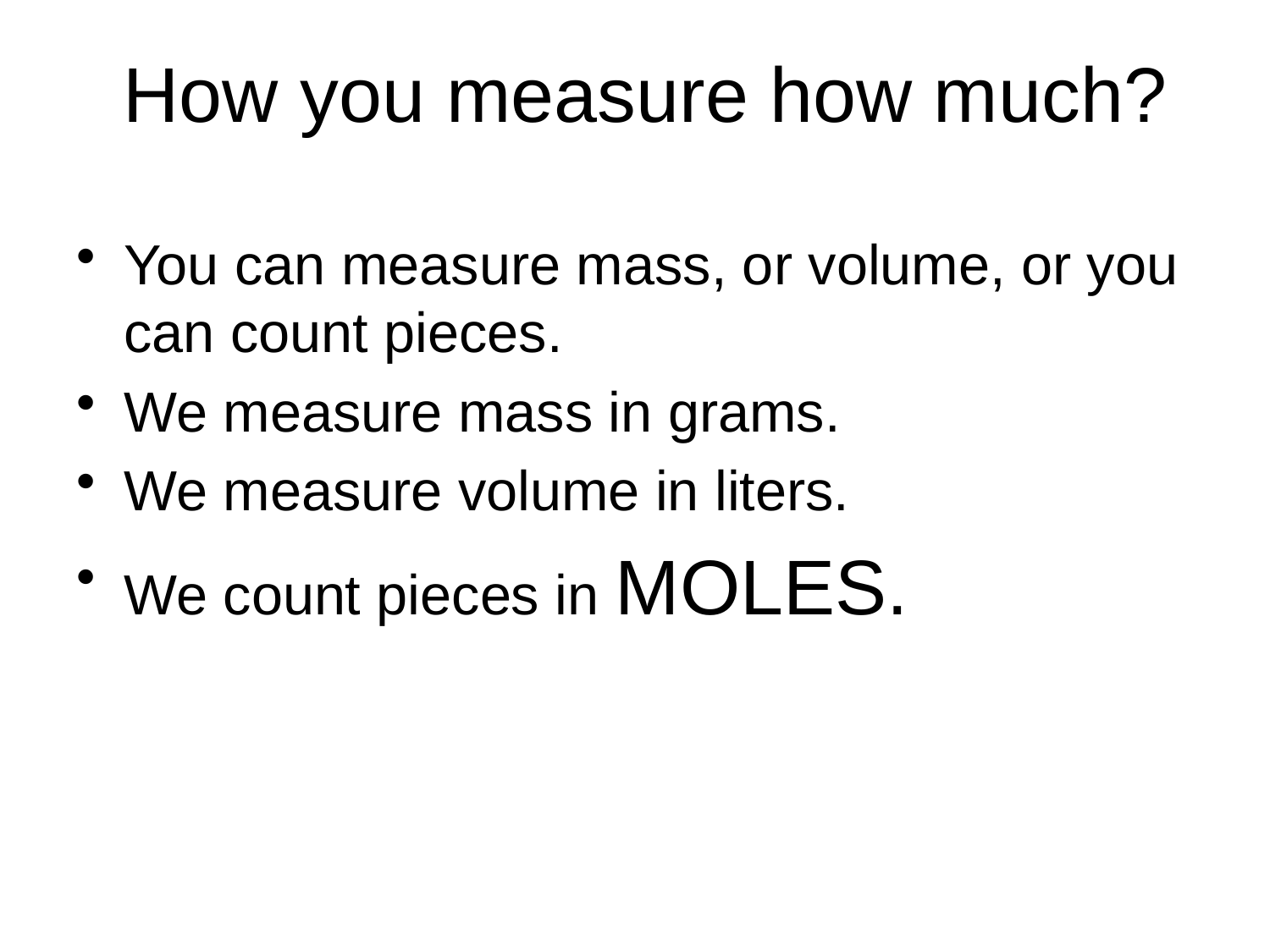

# How you measure how much?
You can measure mass, or volume, or you can count pieces.
We measure mass in grams.
We measure volume in liters.
We count pieces in MOLES.